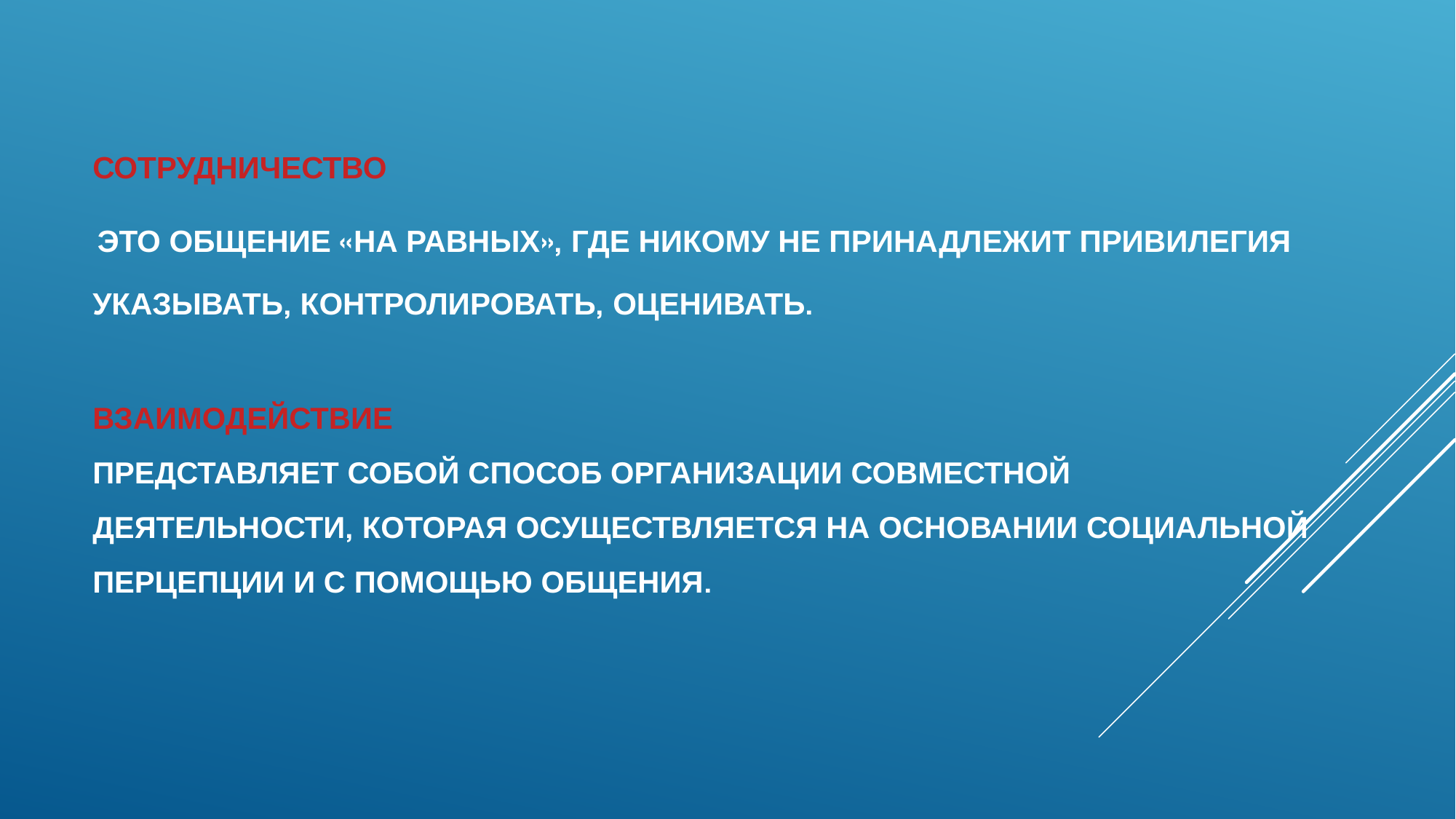

СОТРУДНИЧЕСТВО
 ЭТО ОБЩЕНИЕ «НА РАВНЫХ», ГДЕ НИКОМУ НЕ ПРИНАДЛЕЖИТ ПРИВИЛЕГИЯ УКАЗЫВАТЬ, КОНТРОЛИРОВАТЬ, ОЦЕНИВАТЬ.

# ВЗАИМОДЕЙСТВИЕ ПРЕДСТАВЛЯЕТ СОБОЙ СПОСОБ ОРГАНИЗАЦИИ СОВМЕСТНОЙ ДЕЯТЕЛЬНОСТИ, КОТОРАЯ ОСУЩЕСТВЛЯЕТСЯ НА ОСНОВАНИИ СОЦИАЛЬНОЙ ПЕРцепции и с помощью общения.